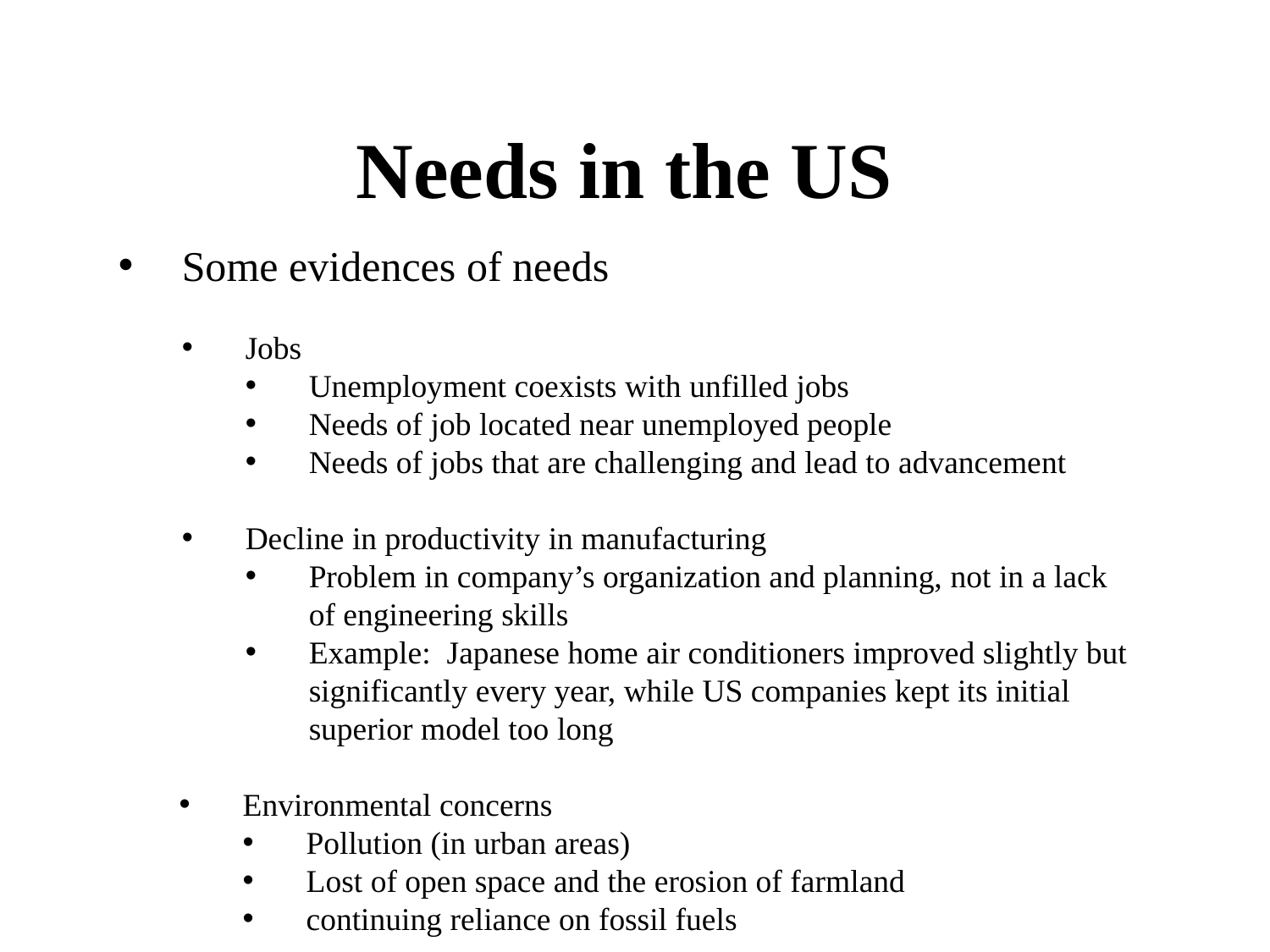

# Needs in the US
Some evidences of needs

Jobs
Unemployment coexists with unfilled jobs
Needs of job located near unemployed people
Needs of jobs that are challenging and lead to advancement

Decline in productivity in manufacturing
Problem in company’s organization and planning, not in a lack of engineering skills
Example:  Japanese home air conditioners improved slightly but significantly every year, while US companies kept its initial superior model too long

Environmental concerns
Pollution (in urban areas)
Lost of open space and the erosion of farmland
continuing reliance on fossil fuels